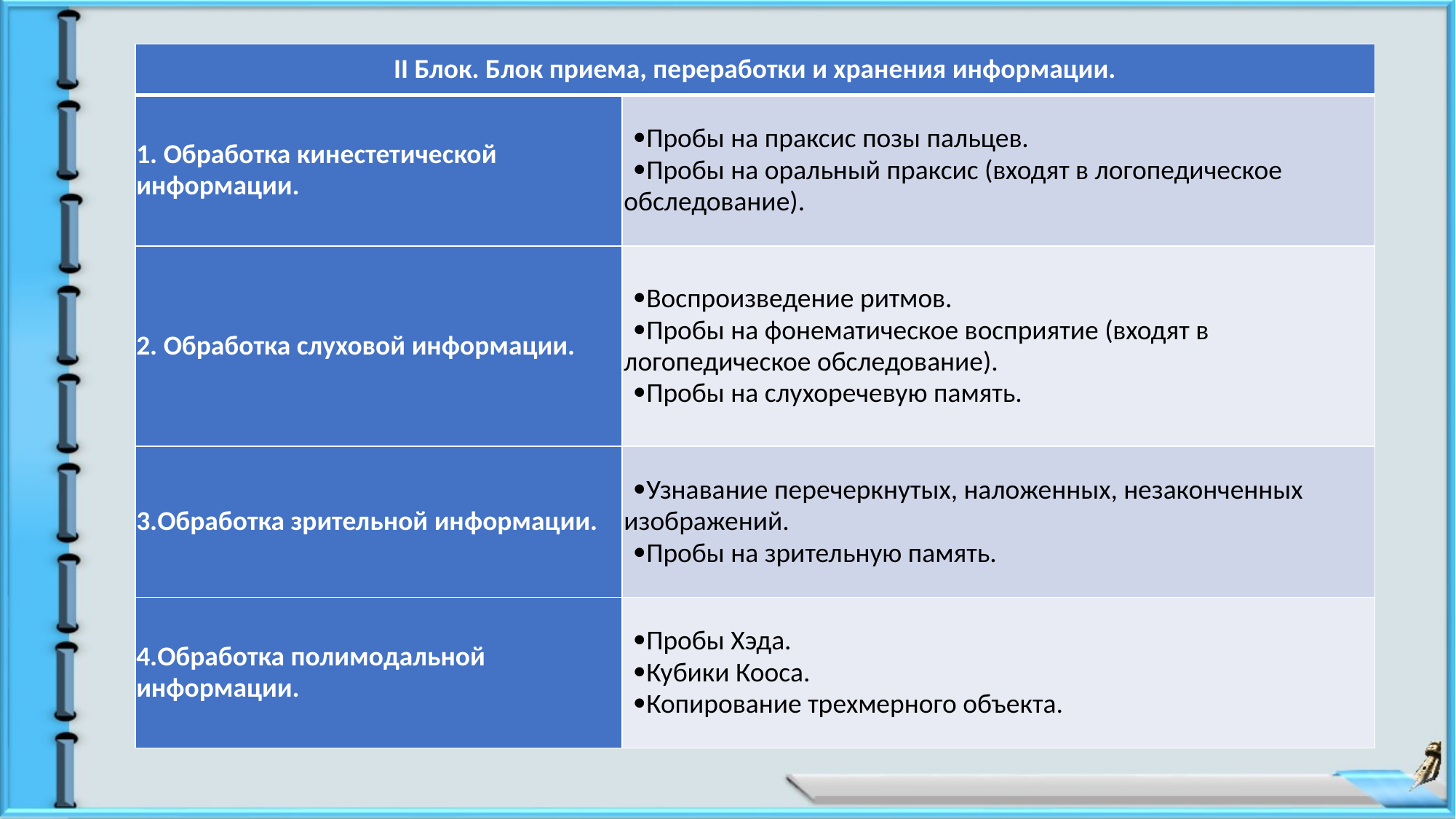

| II Блок. Блок приема, переработки и хранения информации. |  |
| --- | --- |
| 1. Обработка кинестетической информации. | ​ •Пробы на праксис позы пальцев. ​ •Пробы на оральный праксис (входят в логопедическое обследование). |
| 2. Обработка слуховой информации. | ​ •Воспроизведение ритмов. ​ •Пробы на фонематическое восприятие (входят в логопедическое обследование). ​ •Пробы на слухоречевую память. |
| 3.Обработка зрительной информации. | ​ •Узнавание перечеркнутых, наложенных, незаконченных изображений. ​ •Пробы на зрительную память. |
| 4.Обработка полимодальной информации. | ​ •Пробы Хэда. ​ •Кубики Кооса. ​ •Копирование трехмерного объекта. |